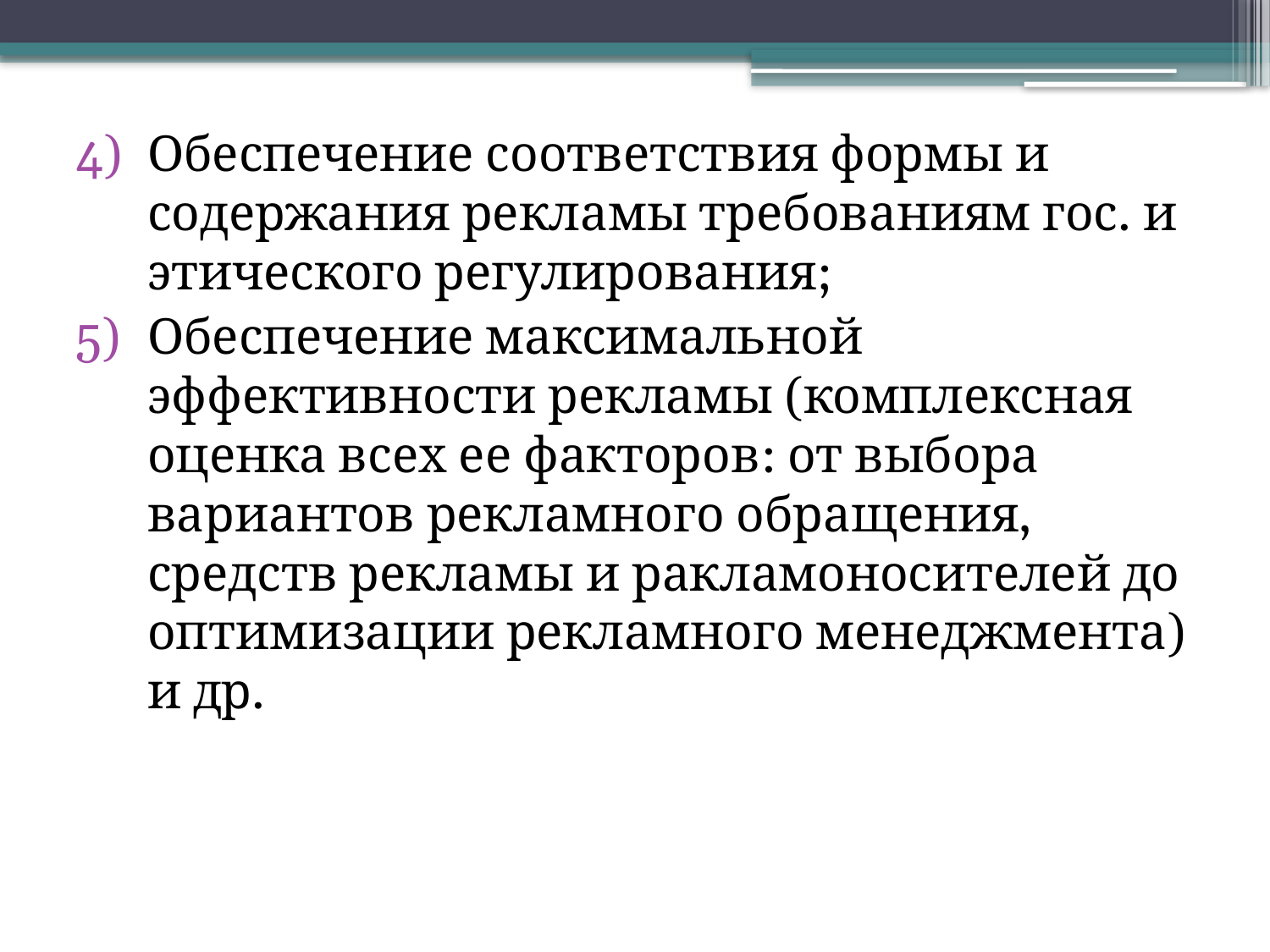

Обеспечение соответствия формы и содержания рекламы требованиям гос. и этического регулирования;
Обеспечение максимальной эффективности рекламы (комплексная оценка всех ее факторов: от выбора вариантов рекламного обращения, средств рекламы и ракламоносителей до оптимизации рекламного менеджмента) и др.